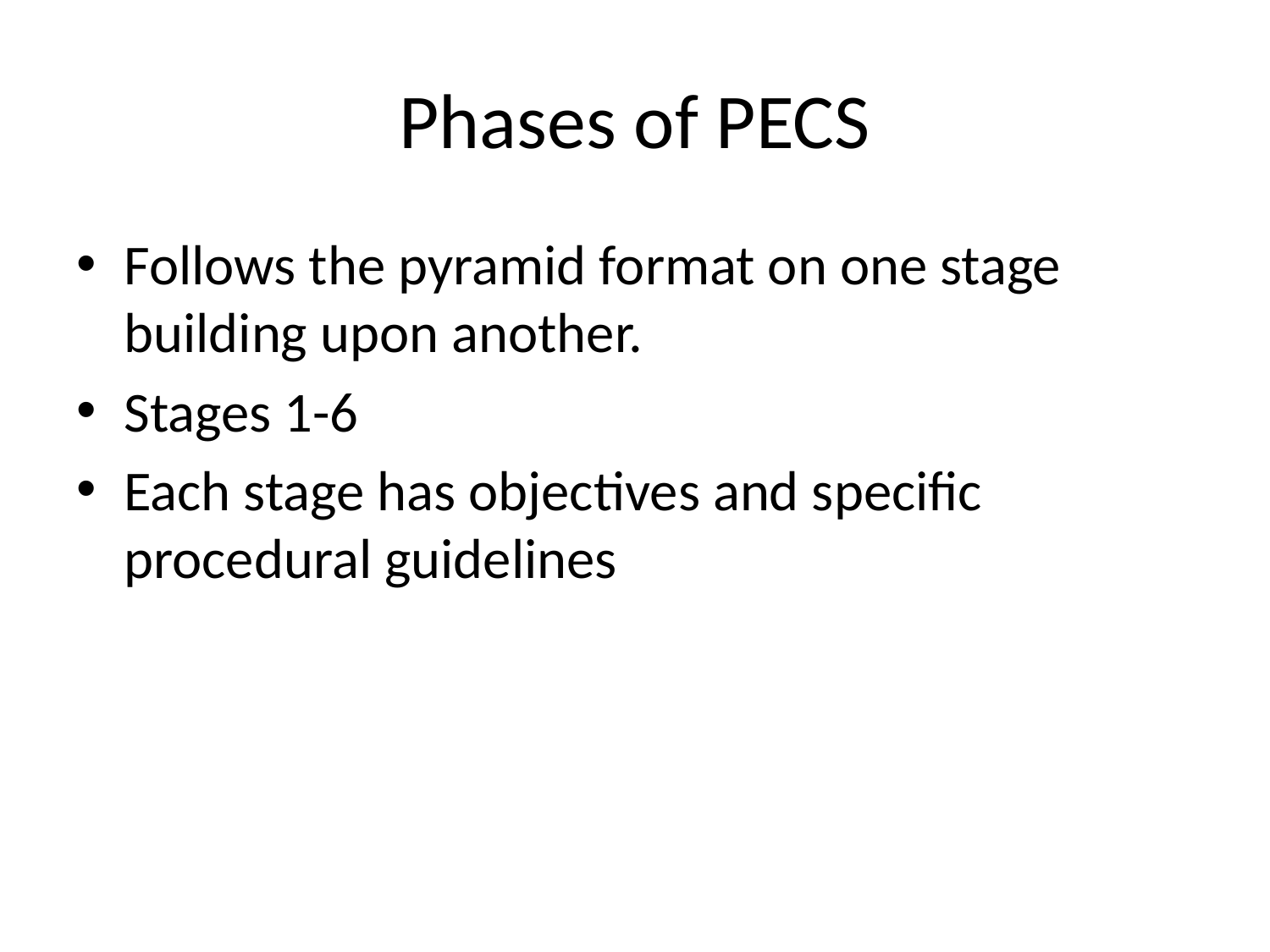

# Phases of PECS
Follows the pyramid format on one stage building upon another.
Stages 1-6
Each stage has objectives and specific procedural guidelines